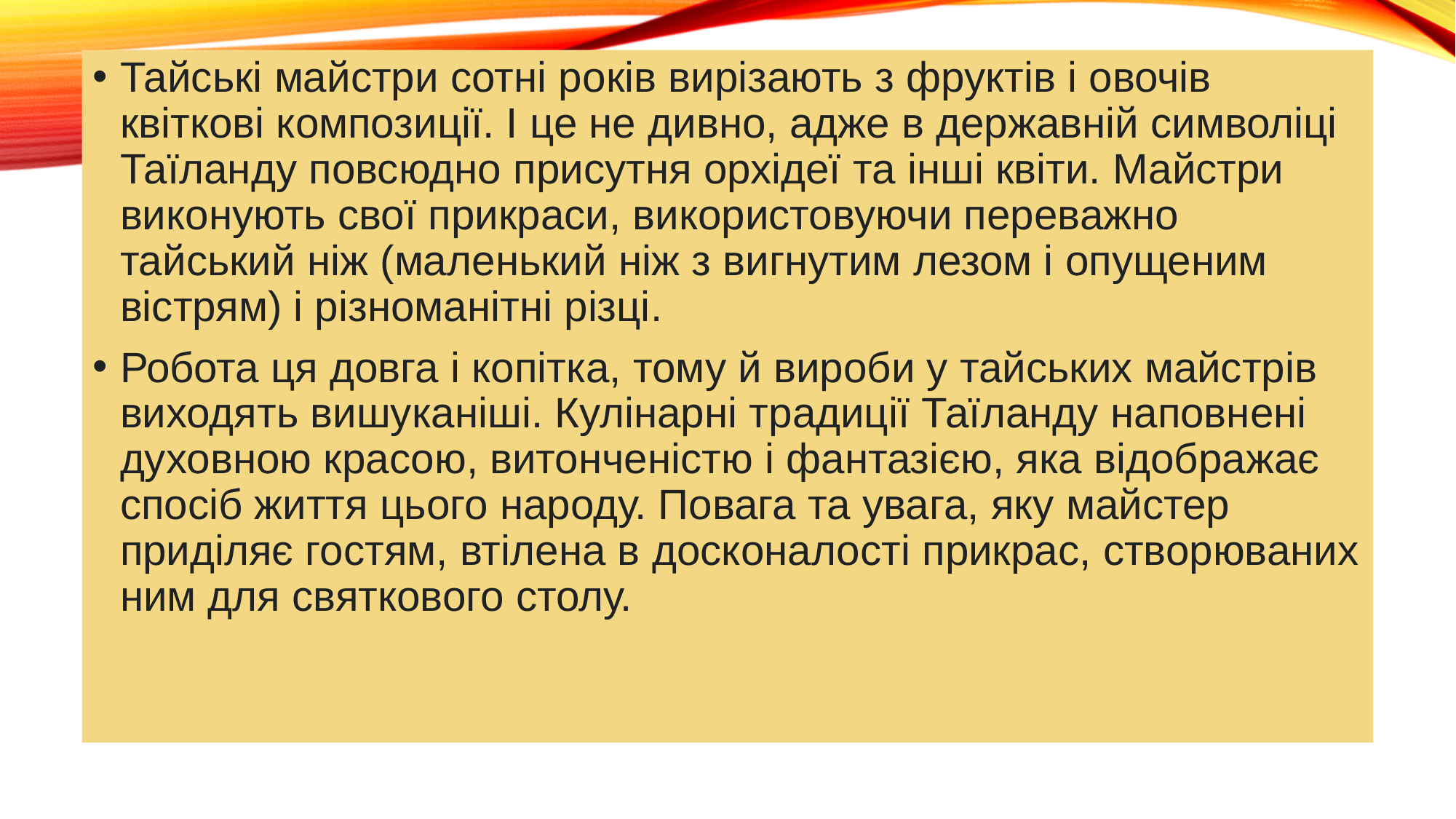

Тайські майстри сотні років вирізають з фруктів і овочів квіткові композиції. І це не дивно, адже в державній символіці Таїланду повсюдно присутня орхідеї та інші квіти. Майстри виконують свої прикраси, використовуючи переважно тайський ніж (маленький ніж з вигнутим лезом і опущеним вістрям) і різноманітні різці.
Робота ця довга і копітка, тому й вироби у тайських майстрів виходять вишуканіші. Кулінарні традиції Таїланду наповнені духовною красою, витонченістю і фантазією, яка відображає спосіб життя цього народу. Повага та увага, яку майстер приділяє гостям, втілена в досконалості прикрас, створюваних ним для святкового столу.